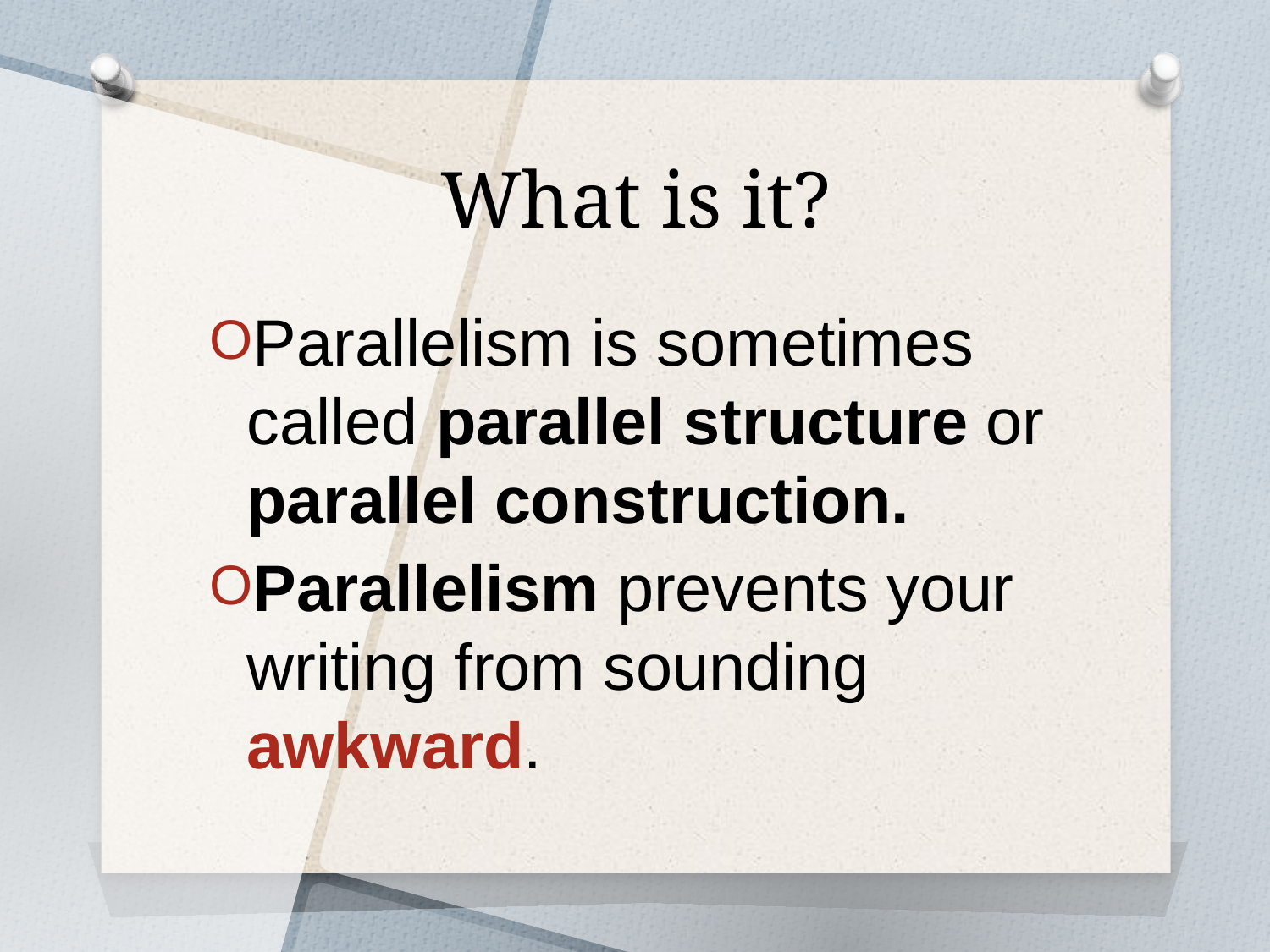

# What is it?
Parallelism is sometimes called parallel structure or parallel construction.
Parallelism prevents your writing from sounding awkward.